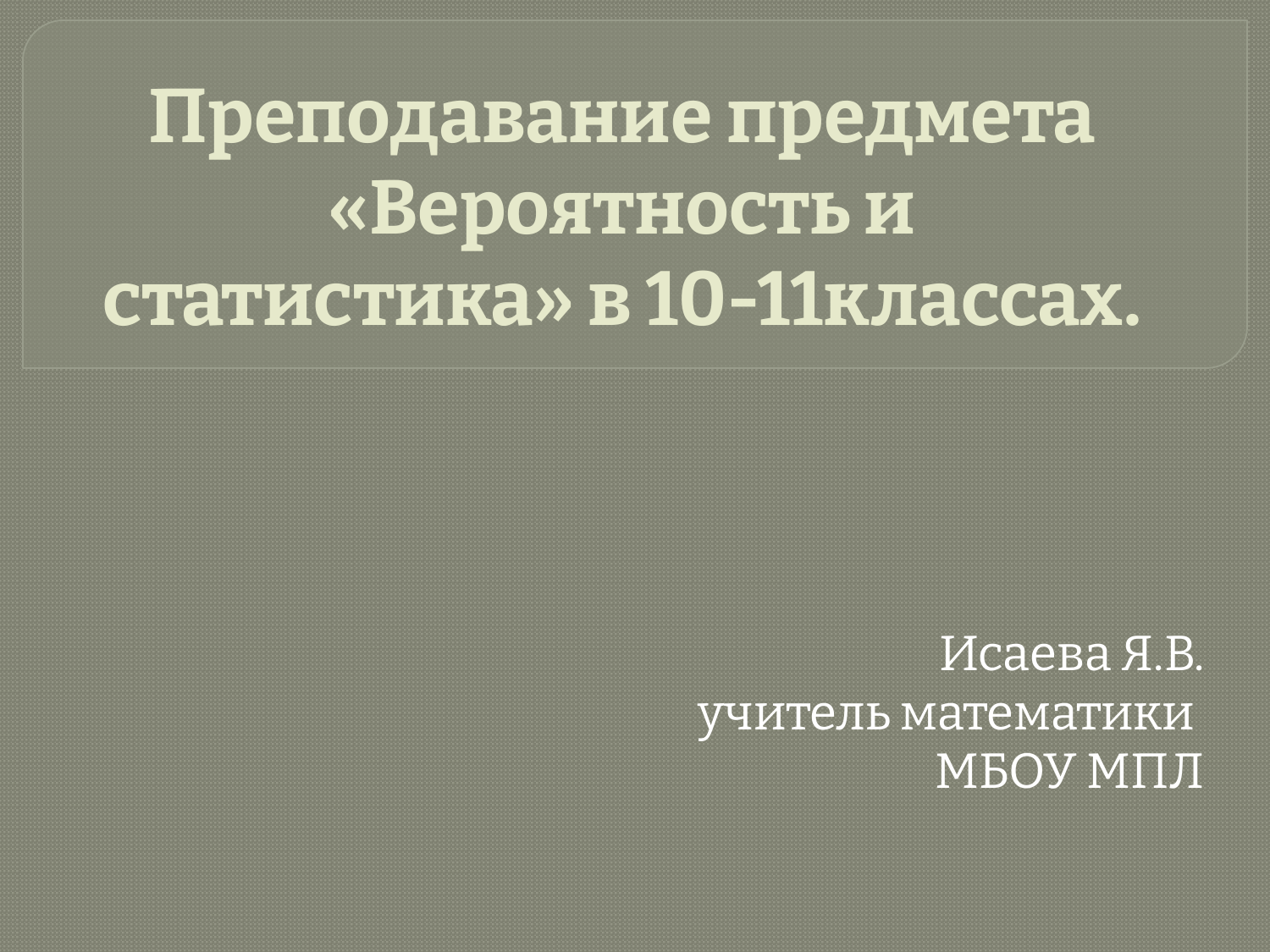

# Преподавание предмета «Вероятность и статистика» в 10-11классах.
Исаева Я.В.
учитель математики
МБОУ МПЛ